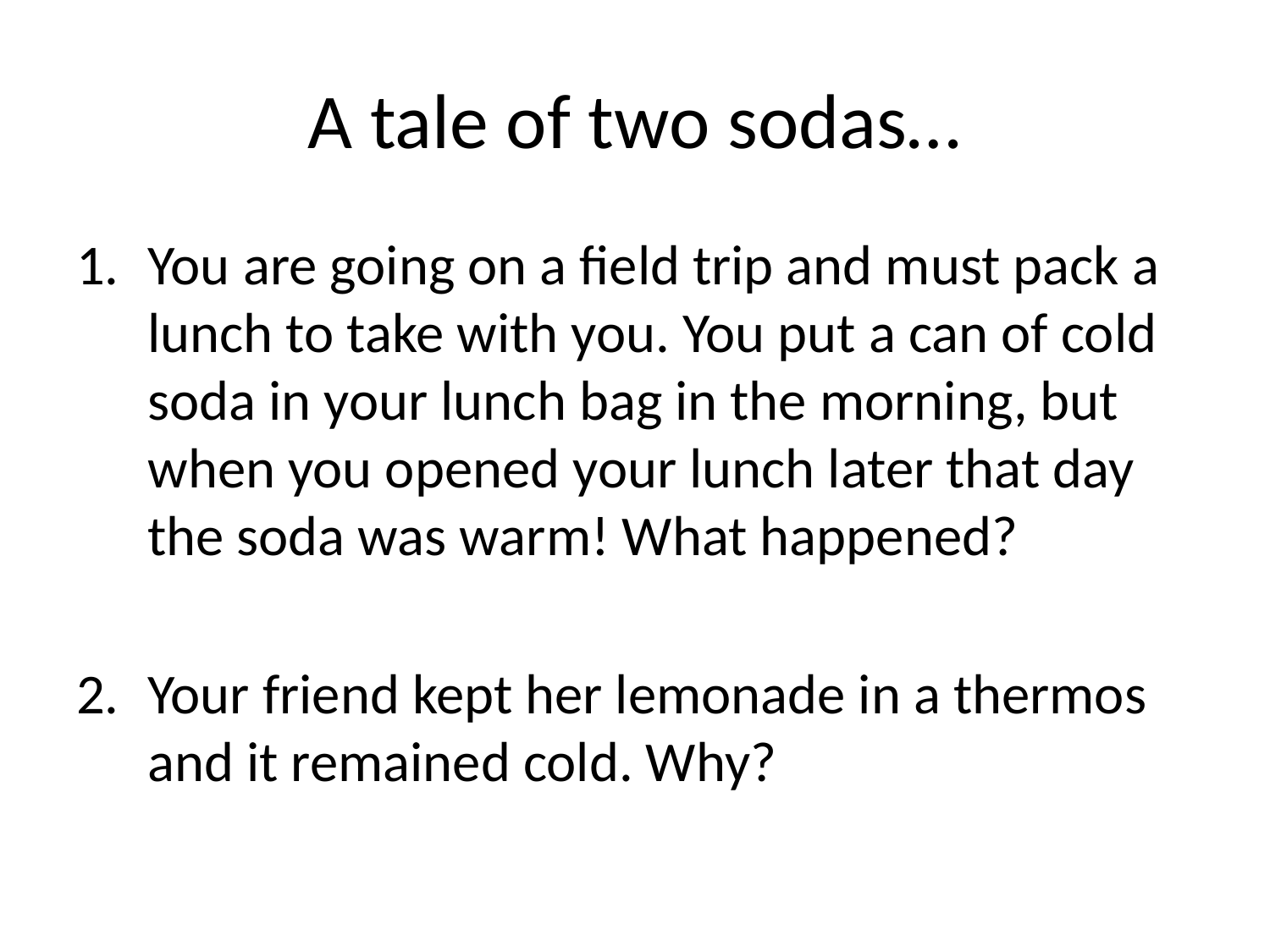

# A tale of two sodas…
You are going on a field trip and must pack a lunch to take with you. You put a can of cold soda in your lunch bag in the morning, but when you opened your lunch later that day the soda was warm! What happened?

Your friend kept her lemonade in a thermos and it remained cold. Why?